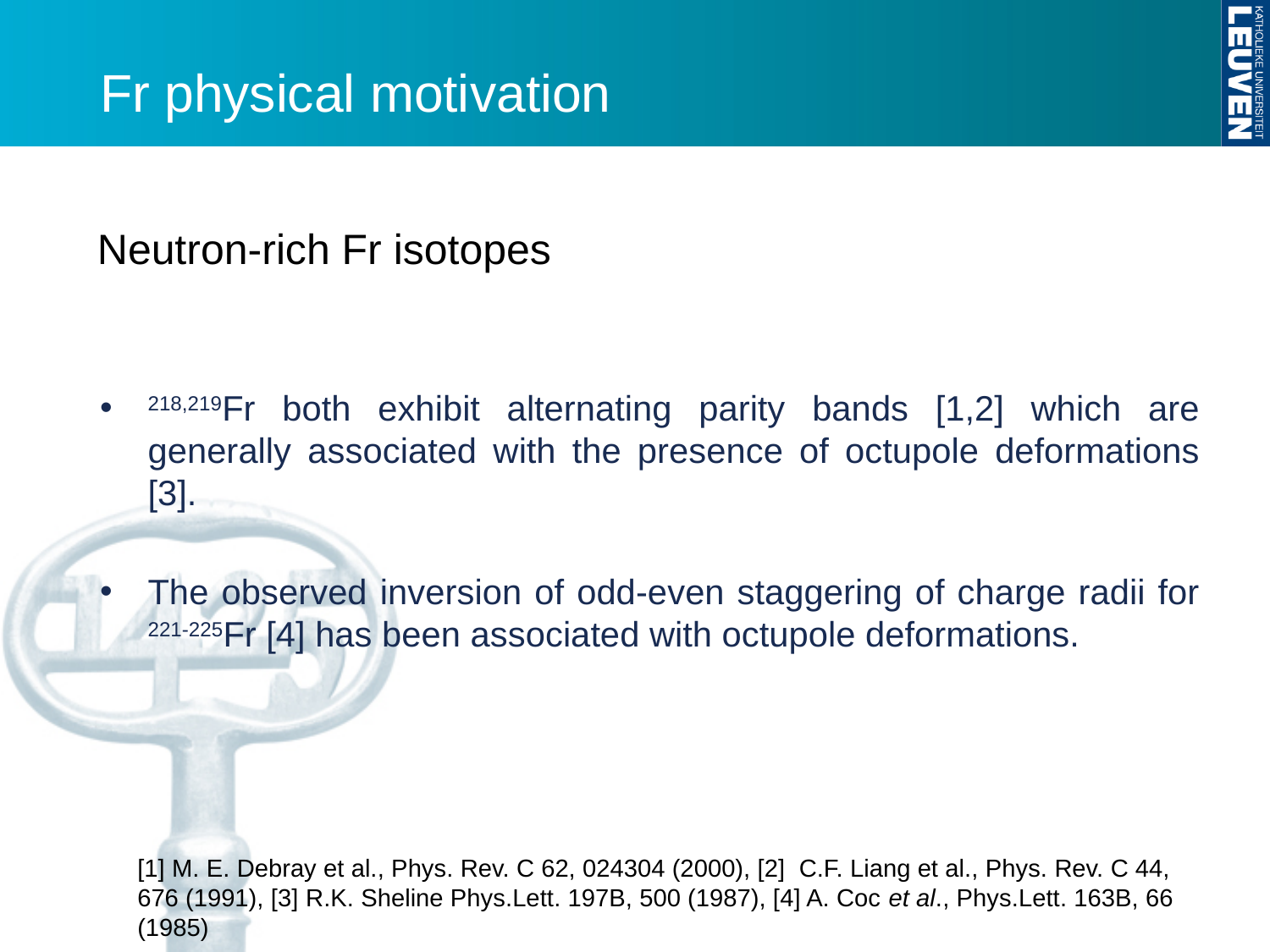

# Fr physical motivation
Neutron-rich Fr isotopes
218,219Fr both exhibit alternating parity bands [1,2] which are generally associated with the presence of octupole deformations [3].

The observed inversion of odd-even staggering of charge radii for 221-225Fr [4] has been associated with octupole deformations.
[1] M. E. Debray et al., Phys. Rev. C 62, 024304 (2000), [2]  C.F. Liang et al., Phys. Rev. C 44, 676 (1991), [3] R.K. Sheline Phys.Lett. 197B, 500 (1987), [4] A. Coc et al., Phys.Lett. 163B, 66 (1985)